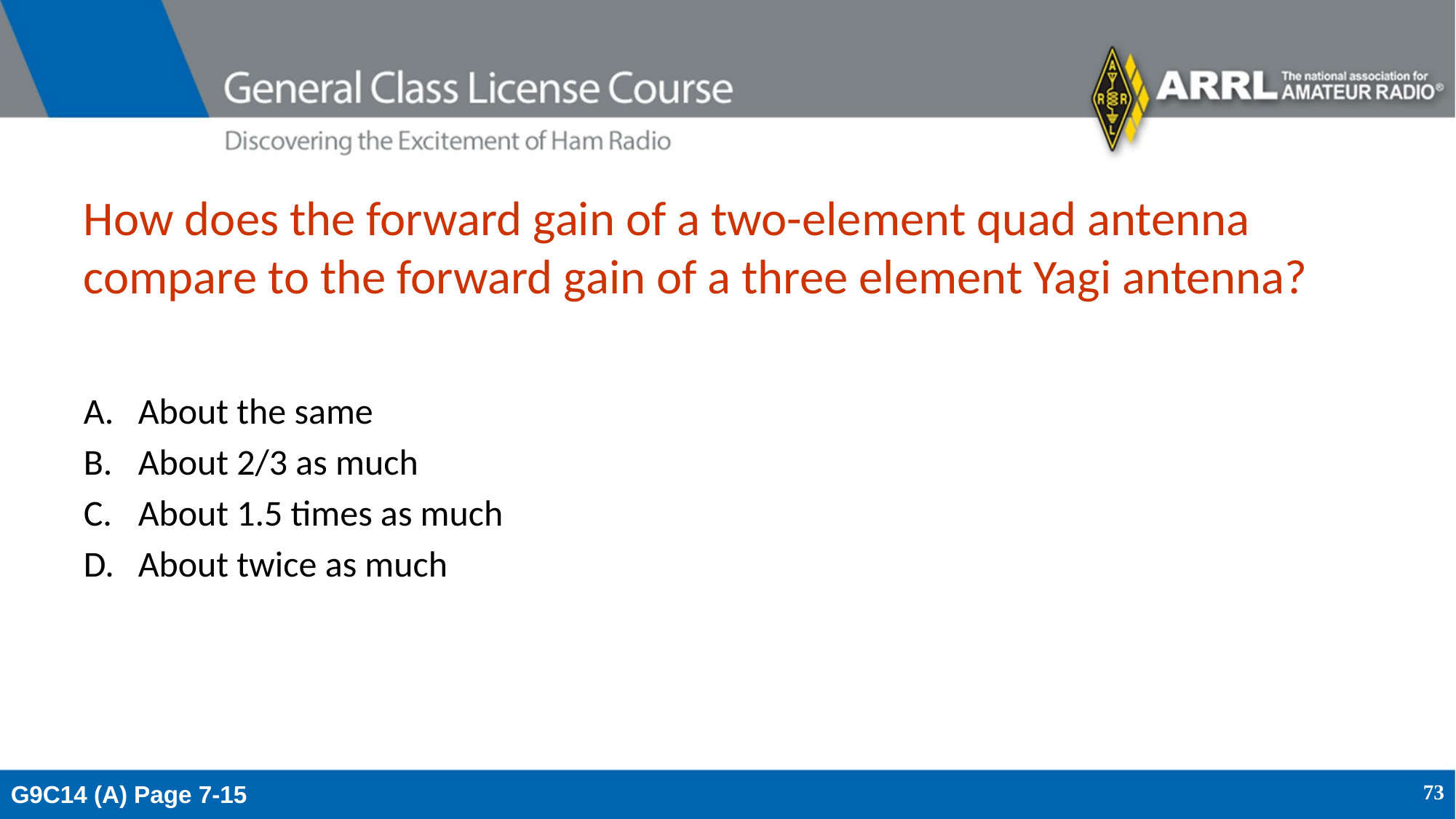

# How does the forward gain of a two-element quad antenna compare to the forward gain of a three element Yagi antenna?
About the same
About 2/3 as much
About 1.5 times as much
About twice as much
G9C14 (A) Page 7-15
73